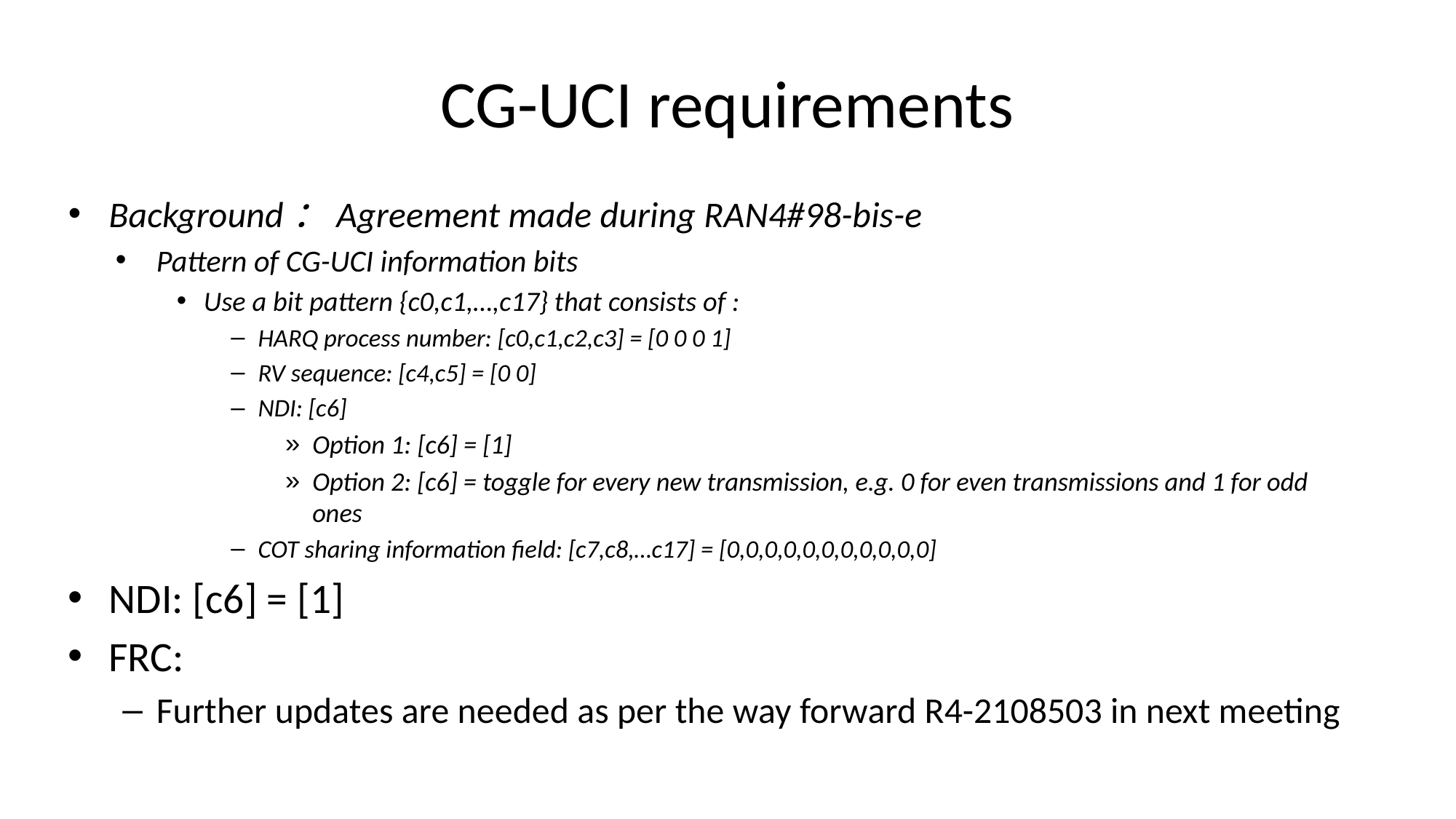

# CG-UCI requirements
Background：Agreement made during RAN4#98-bis-e
Pattern of CG-UCI information bits
Use a bit pattern {c0,c1,…,c17} that consists of :
HARQ process number: [c0,c1,c2,c3] = [0 0 0 1]
RV sequence: [c4,c5] = [0 0]
NDI: [c6]
Option 1: [c6] = [1]
Option 2: [c6] = toggle for every new transmission, e.g. 0 for even transmissions and 1 for odd ones
COT sharing information field: [c7,c8,…c17] = [0,0,0,0,0,0,0,0,0,0,0]
NDI: [c6] = [1]
FRC:
Further updates are needed as per the way forward R4-2108503 in next meeting